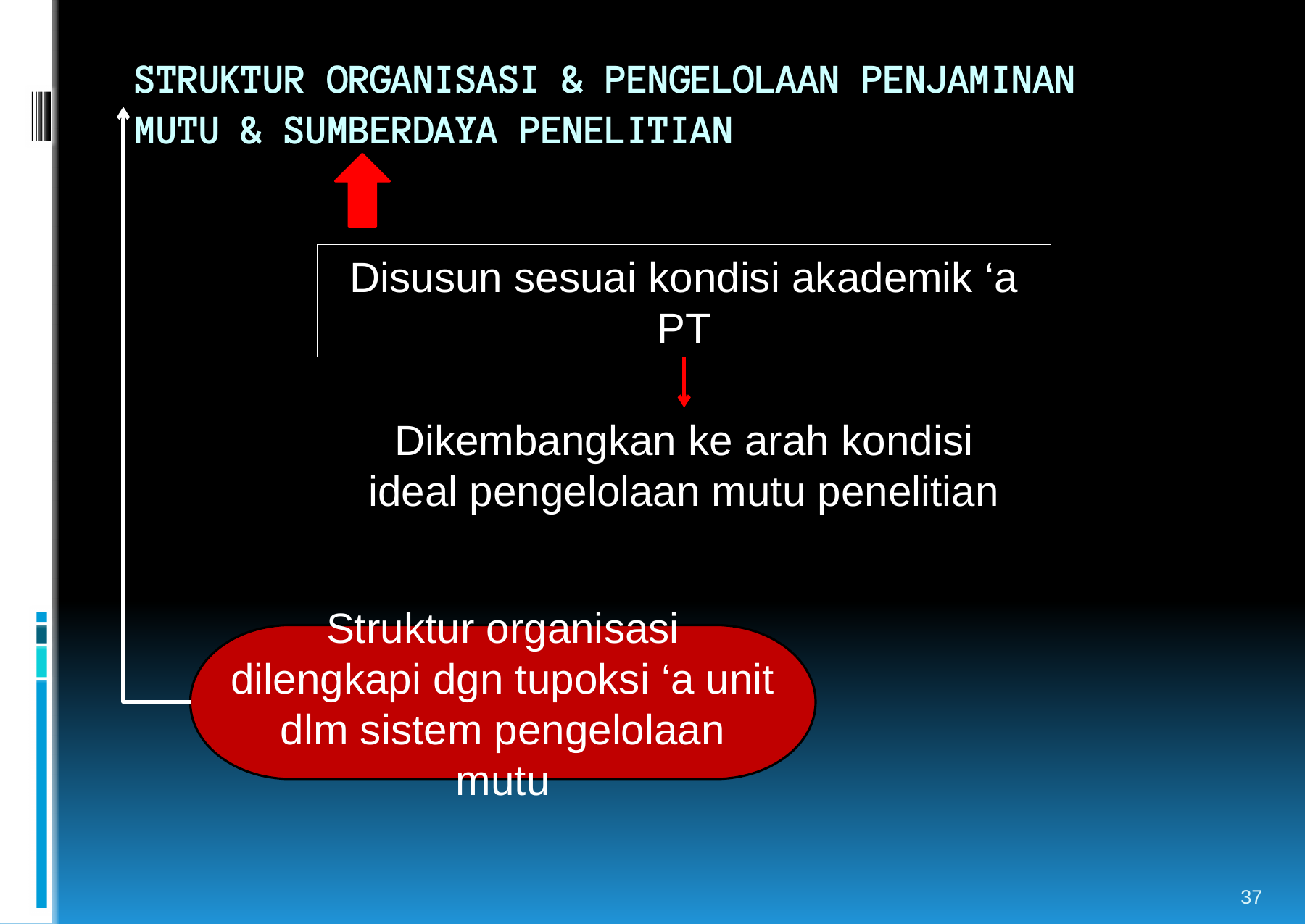

# STRUKTUR ORGANISASI & PENGELOLAAN PENJAMINAN MUTU & SUMBERDAYA PENELITIAN

Disusun sesuai kondisi akademik ‘a PT
Dikembangkan ke arah kondisi ideal pengelolaan mutu penelitian
Struktur organisasi dilengkapi dgn tupoksi ‘a unit dlm sistem pengelolaan mutu
37